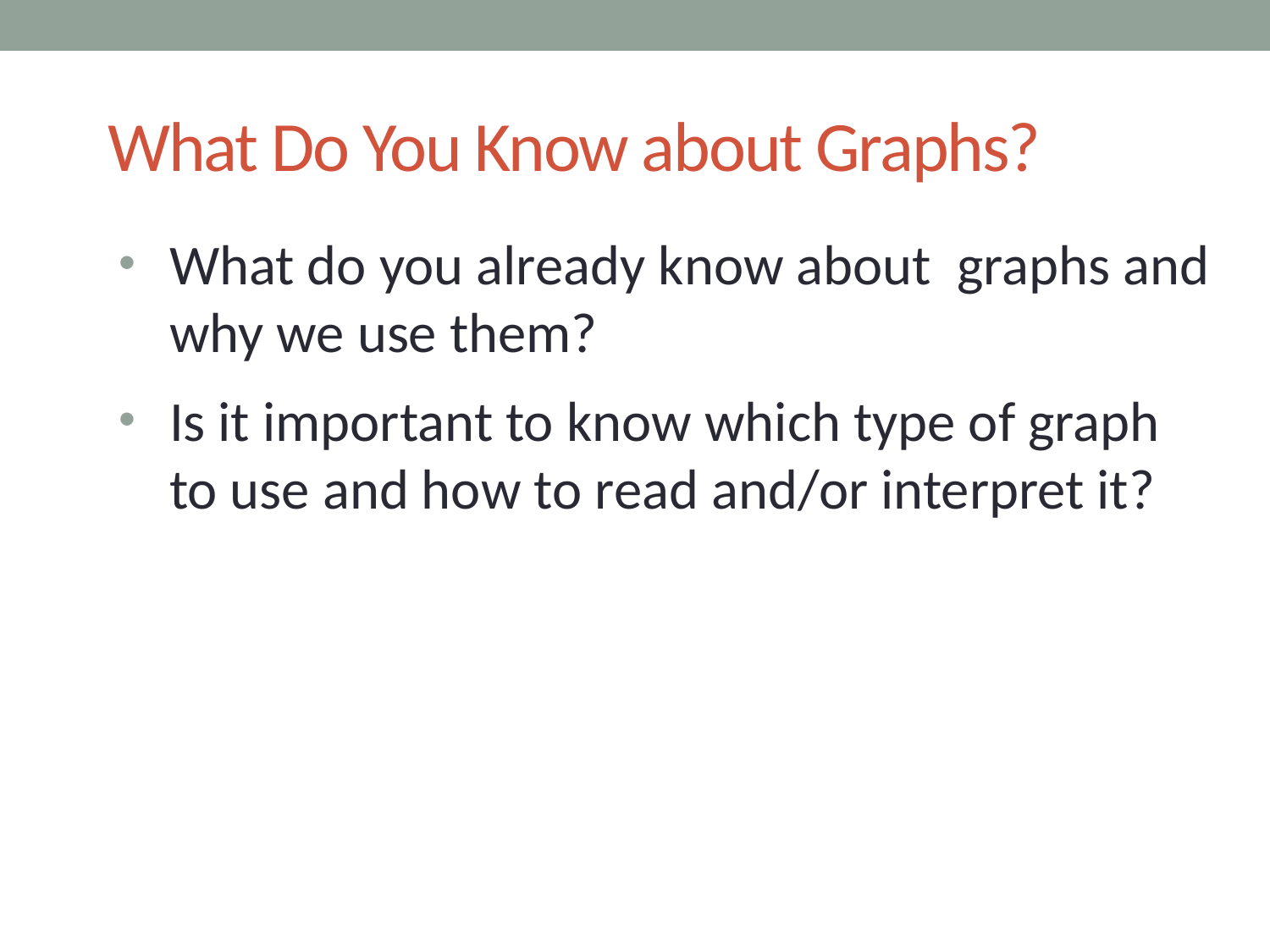

# What Do You Know about Graphs?
What do you already know about  graphs and why we use them?
Is it important to know which type of graph to use and how to read and/or interpret it?